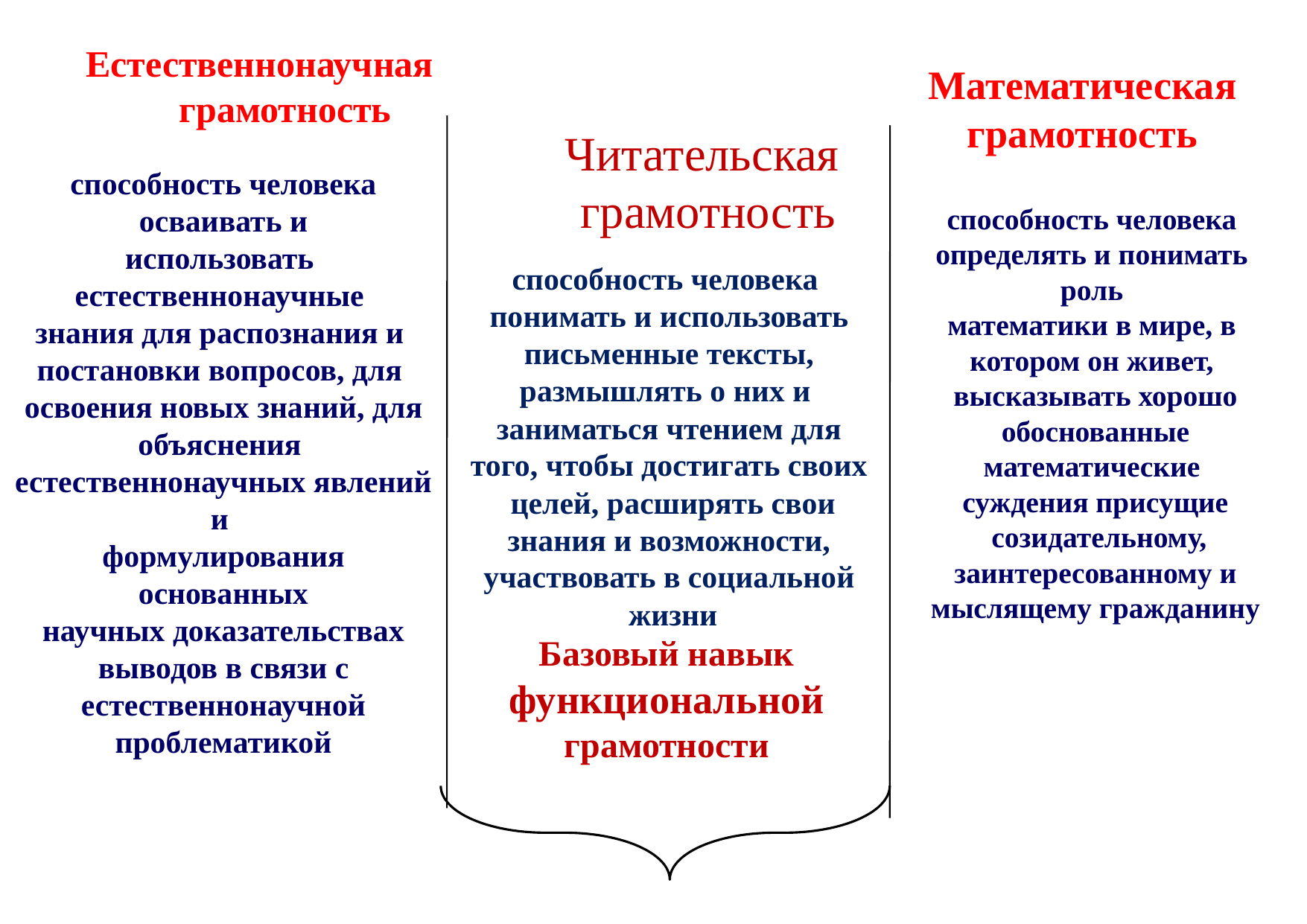

Естественнонаучная
           грамотность
Математическая
грамотность
# Читательская грамотность

способность человека
 осваивать и
использовать
естественнонаучные
знания для распознания и
постановки вопросов, для
освоения новых знаний, для объяснения
естественнонаучных явлений и
формулирования
 основанных
 научных доказательствах
выводов в связи с
 естественнонаучной
проблематикой

способность человека
определять и понимать
роль
математики в мире, в
котором он живет,
высказывать хорошо
 обоснованные
математические
суждения присущие
 созидательному,
 заинтересованному и
мыслящему гражданину
способность человека
понимать и использовать
 письменные тексты,
размышлять о них и
заниматься чтением для того, чтобы достигать своих
 целей, расширять свои
 знания и возможности,
участвовать в социальной
 жизни

Базовый навык
функциональной
грамотности